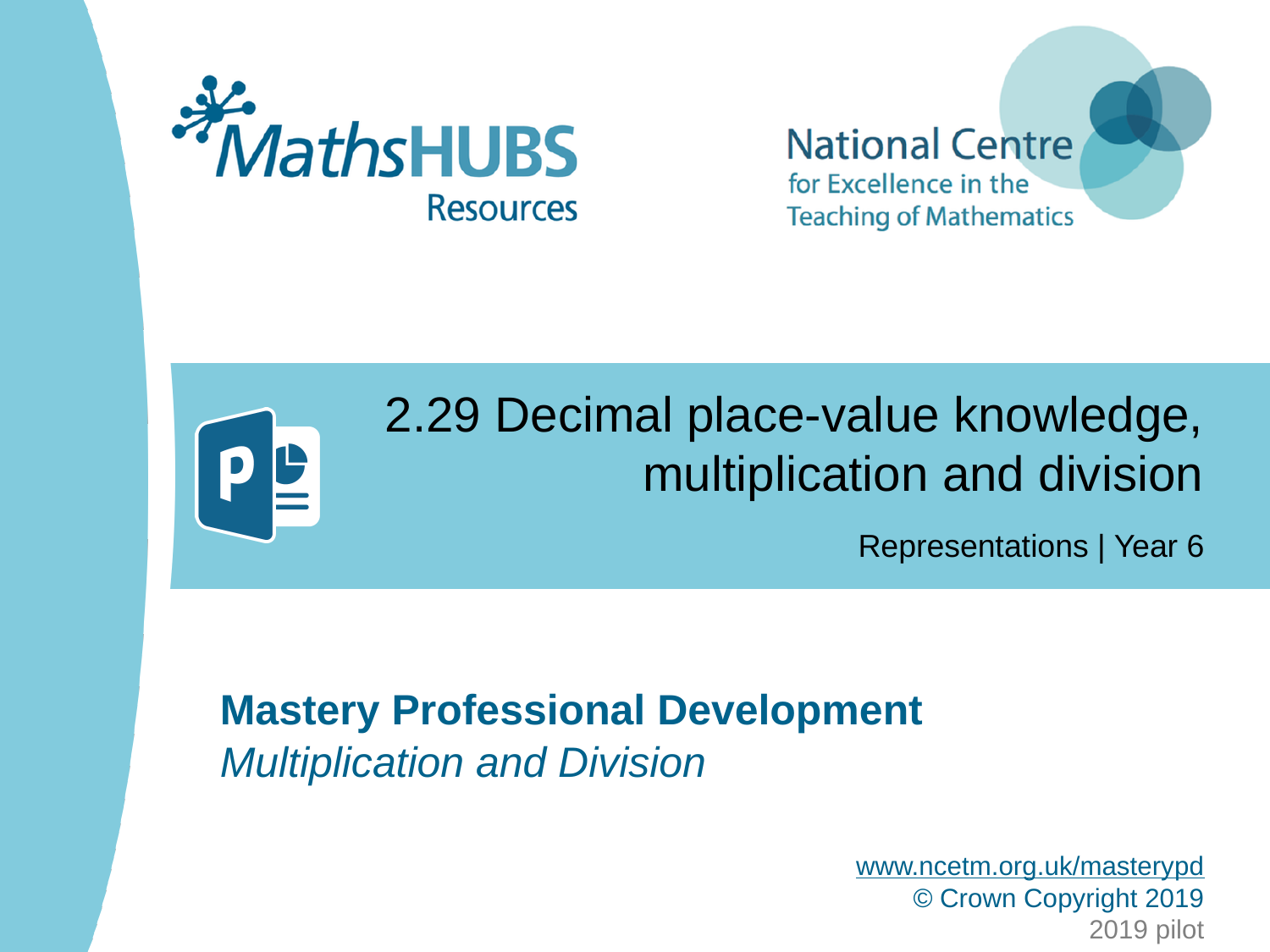

# 2.29 Decimal place-value knowledge, multiplication and division
Representations | Year 6
Multiplication and Division